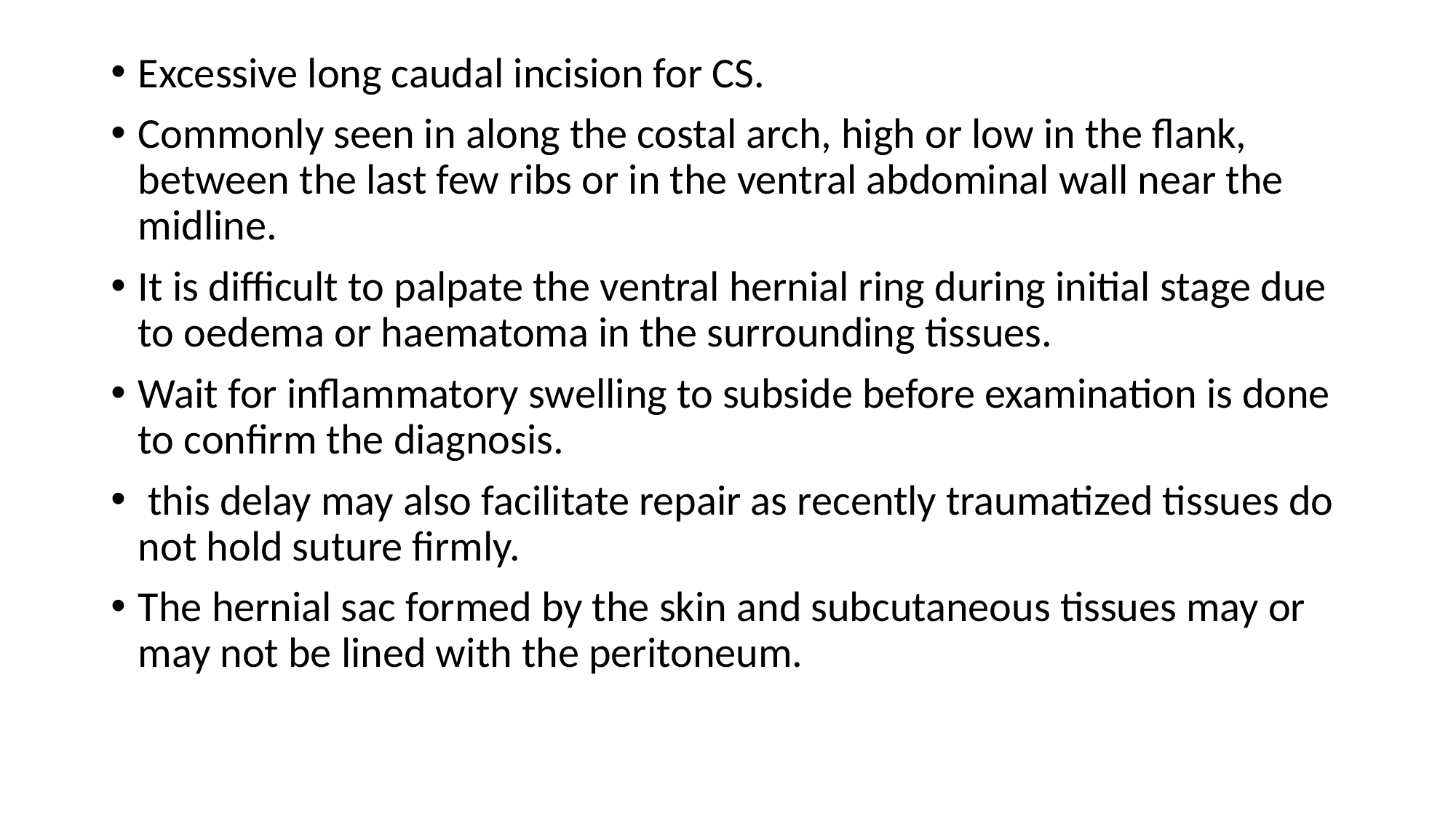

Excessive long caudal incision for CS.
Commonly seen in along the costal arch, high or low in the flank, between the last few ribs or in the ventral abdominal wall near the midline.
It is difficult to palpate the ventral hernial ring during initial stage due to oedema or haematoma in the surrounding tissues.
Wait for inflammatory swelling to subside before examination is done to confirm the diagnosis.
 this delay may also facilitate repair as recently traumatized tissues do not hold suture firmly.
The hernial sac formed by the skin and subcutaneous tissues may or may not be lined with the peritoneum.